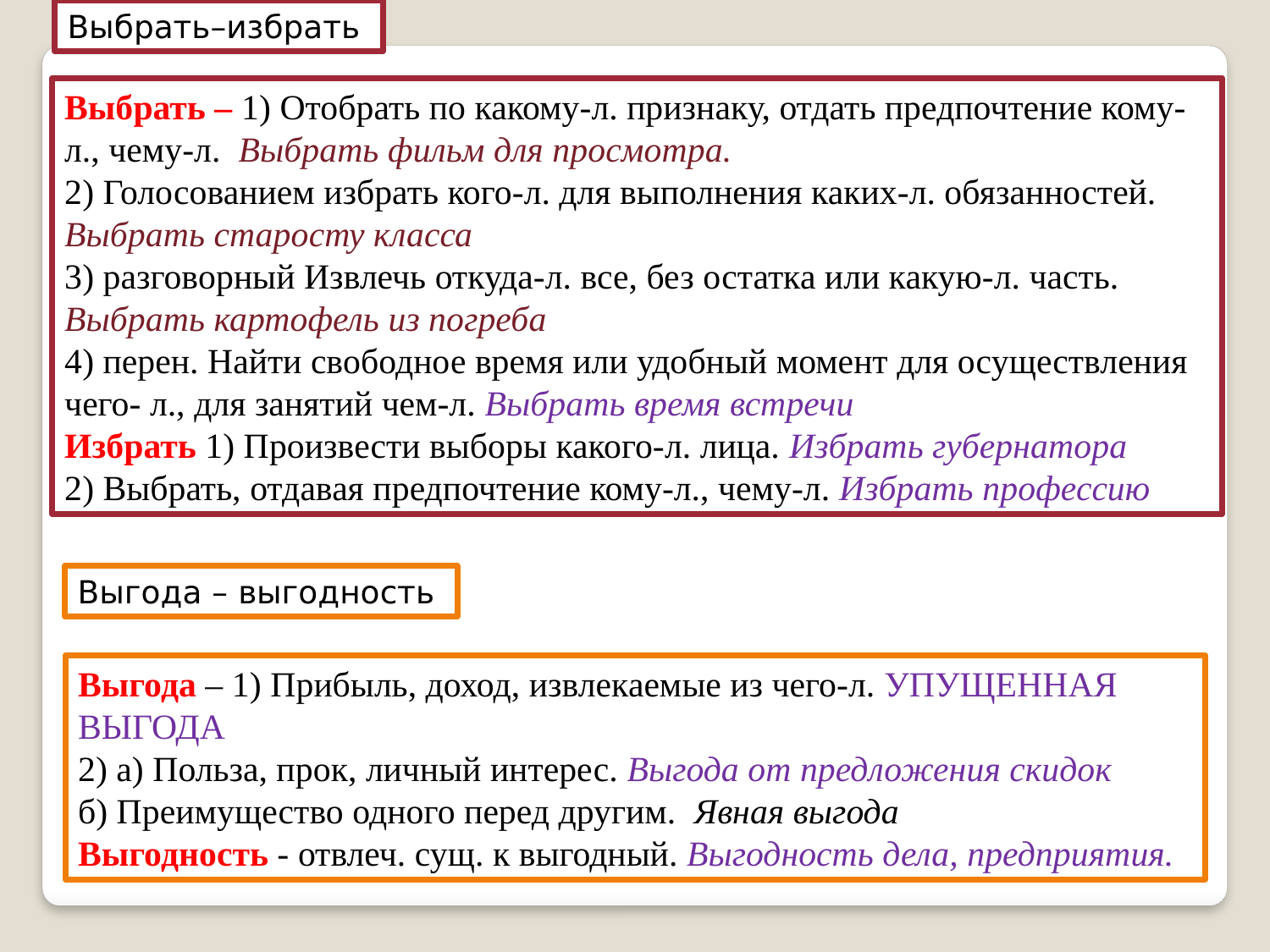

Выбрать–избрать
Выбрать – 1) Отобрать по какому-л. признаку, отдать предпочтение кому-л., чему-л.  Выбрать фильм для просмотра.
2) Голосованием избрать кого-л. для выполнения каких-л. обязанностей. Выбрать старосту класса
3) разговорный Извлечь откуда-л. все, без остатка или какую-л. часть. Выбрать картофель из погреба
4) перен. Найти свободное время или удобный момент для осуществления чего- л., для занятий чем-л. Выбрать время встречи
Избрать 1) Произвести выборы какого-л. лица. Избрать губернатора
2) Выбрать, отдавая предпочтение кому-л., чему-л. Избрать профессию
Выгода – выгодность
Выгода – 1) Прибыль, доход, извлекаемые из чего-л. УПУЩЕННАЯ ВЫГОДА
2) а) Польза, прок, личный интерес. Выгода от предложения скидок
б) Преимущество одного перед другим.  Явная выгода
Выгодность - отвлеч. сущ. к выгодный. Выгодность дела, предприятия.